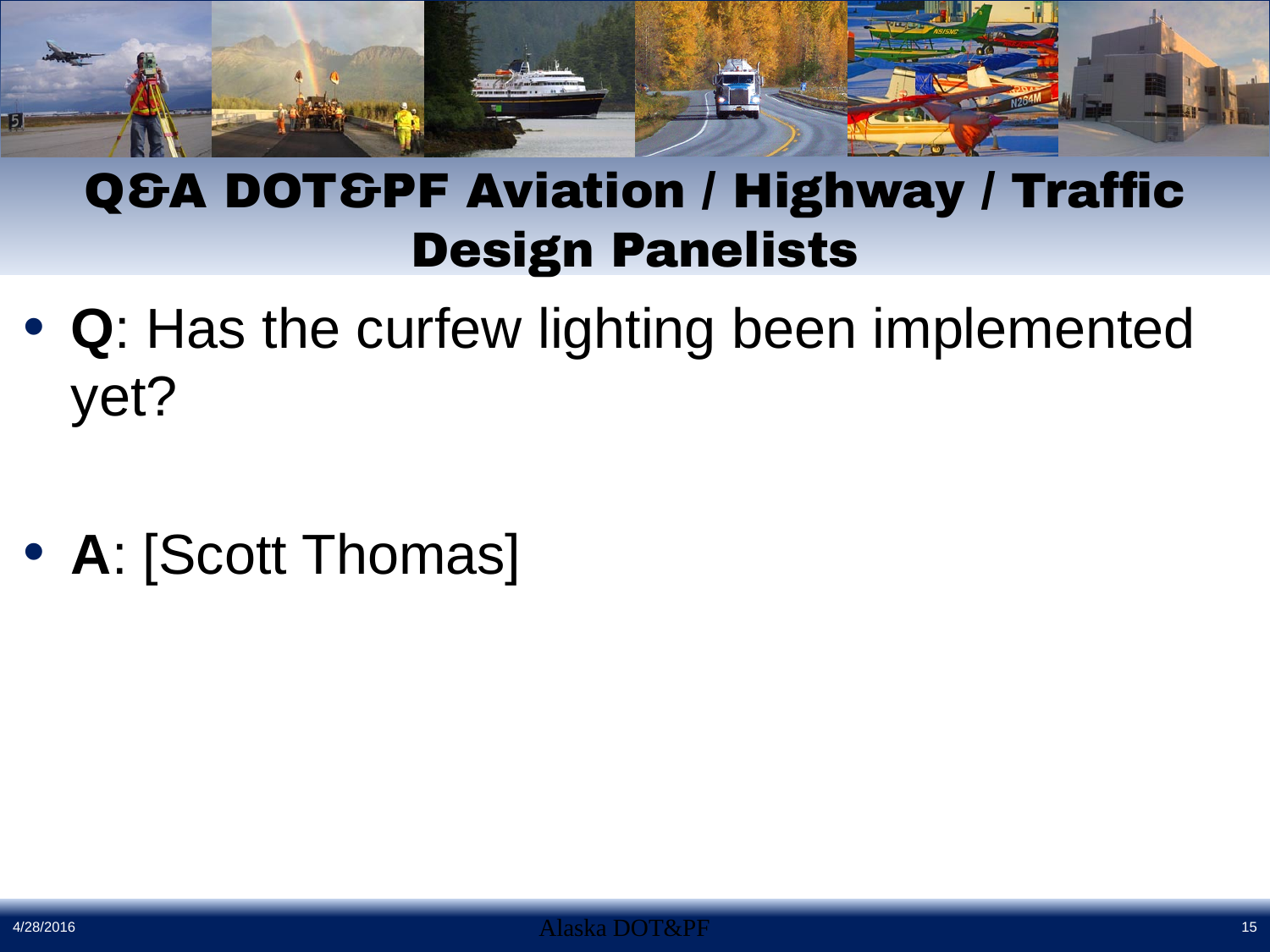

# Q&A DOT&PF Aviation / Highway / Traffic Design Panelists
Q: Has the curfew lighting been implemented yet?

A: [Scott Thomas]
4/28/2016
Alaska DOT&PF
15